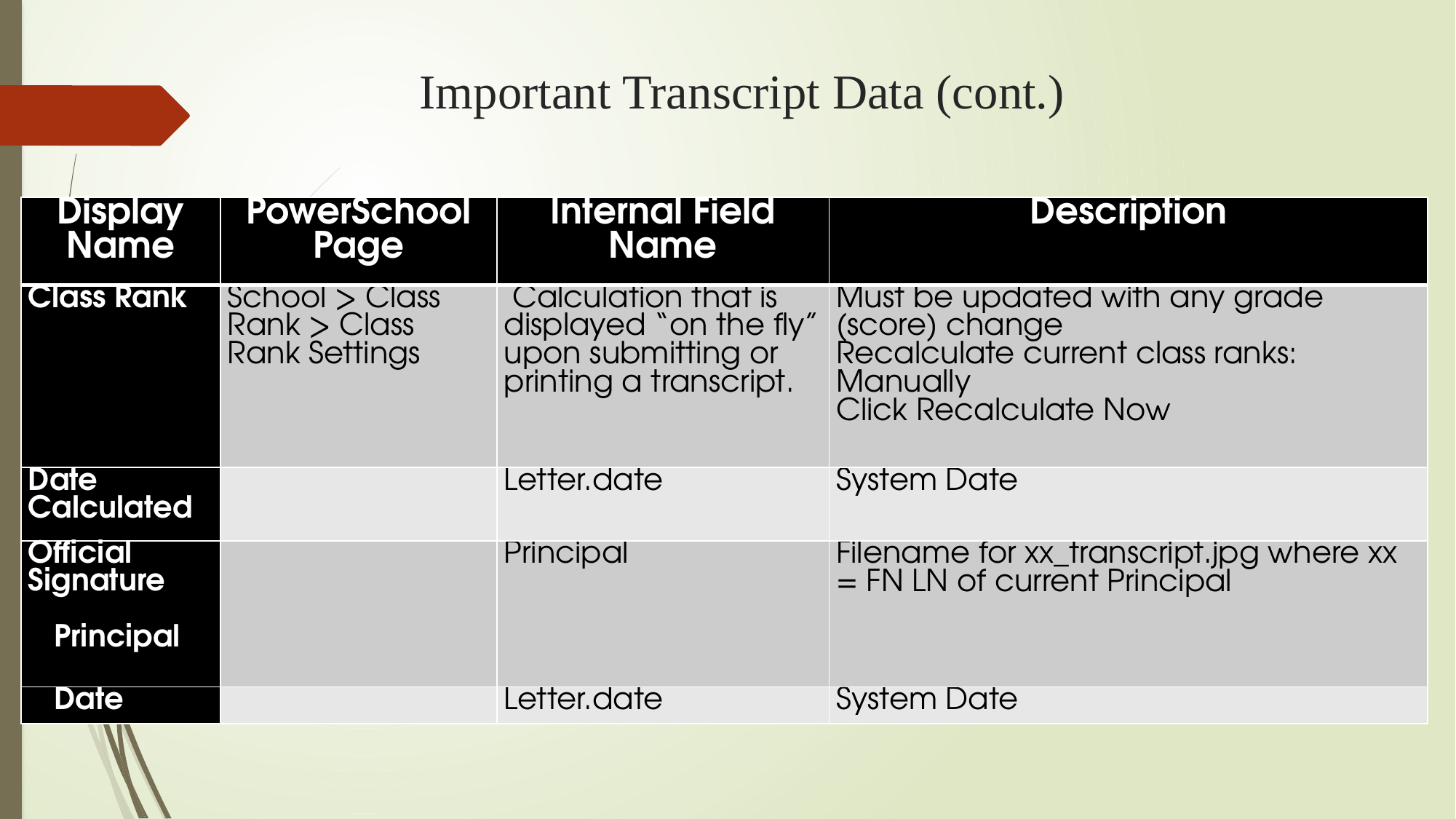

# Important Transcript Data (cont.)
| Display Name | PowerSchool Page | Internal Field Name | Description |
| --- | --- | --- | --- |
| Class Rank | School > Class Rank > Class Rank Settings | Calculation that is displayed “on the fly” upon submitting or printing a transcript. | Must be updated with any grade (score) change Recalculate current class ranks: Manually Click Recalculate Now |
| Date Calculated |  | Letter.date | System Date |
| Official Signature   Principal |  | Principal | Filename for xx\_transcript.jpg where xx = FN LN of current Principal |
| Date |  | Letter.date | System Date |